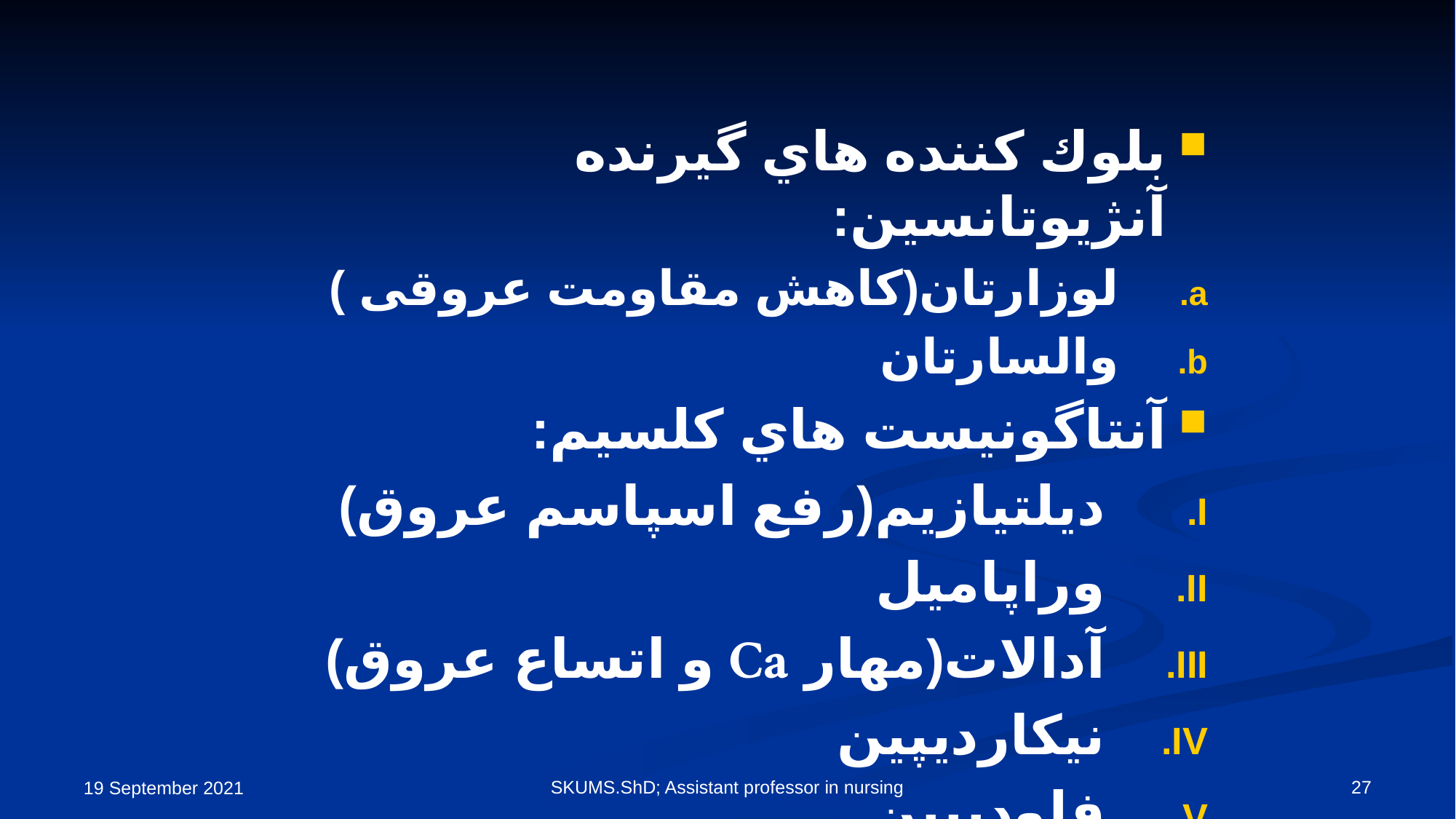

بلوك كننده هاي گيرنده آنژيوتانسين:
لوزارتان(کاهش مقاومت عروقی )
والسارتان
آنتاگونيست هاي كلسيم:
دیلتیازیم(رفع اسپاسم عروق)
وراپامیل
آدالات(مهار Ca و اتساع عروق)
نیکاردیپین
فلودیپین

SKUMS.ShD; Assistant professor in nursing
27
19 September 2021